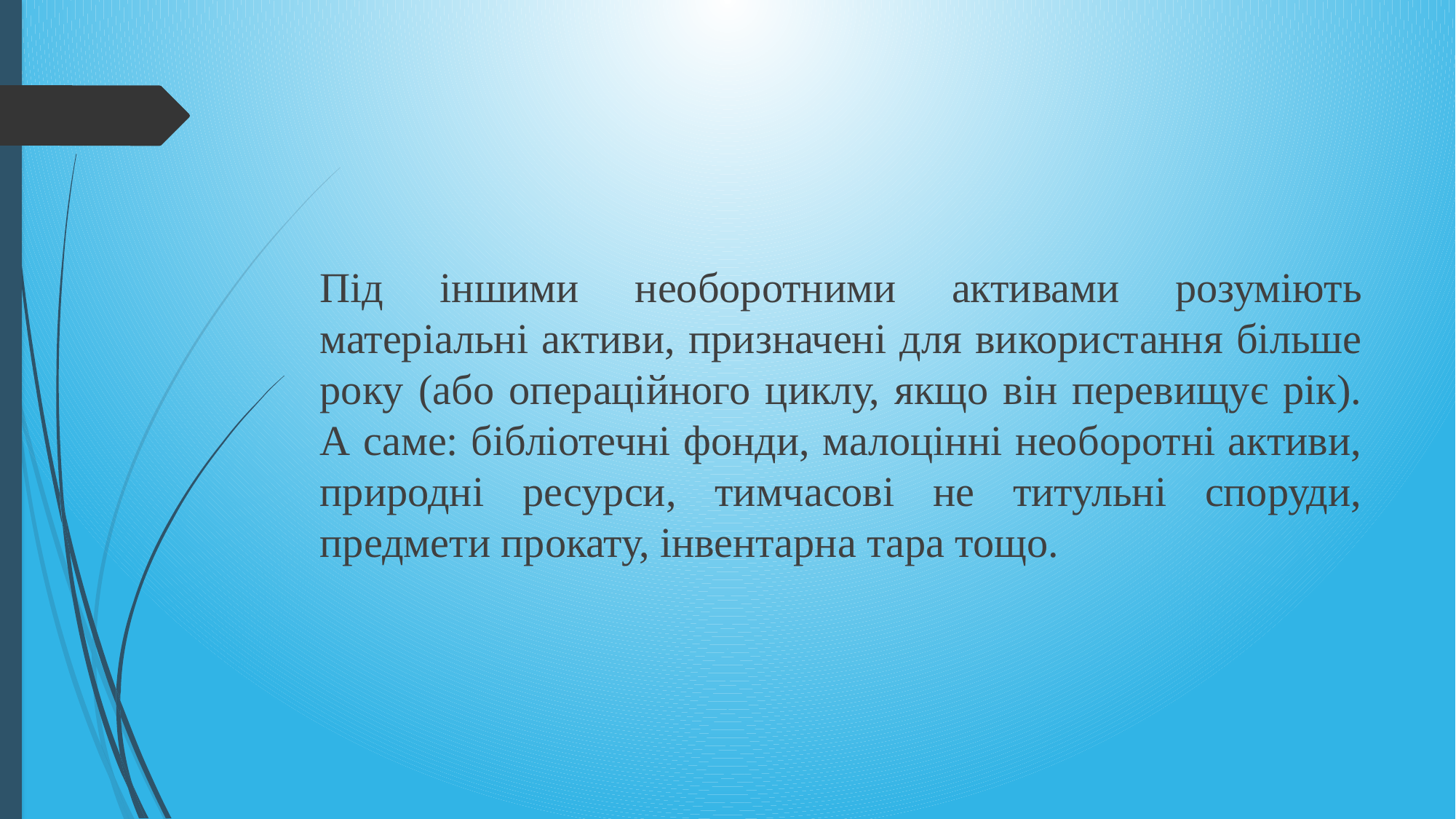

#
Під іншими необоротними активами розуміють матеріальні активи, призначені для використання більше року (або операційного циклу, якщо він перевищує рік). А саме: бібліотечні фонди, малоцінні необоротні активи, природні ресурси, тимчасові не титульні споруди, предмети прокату, інвентарна тара тощо.